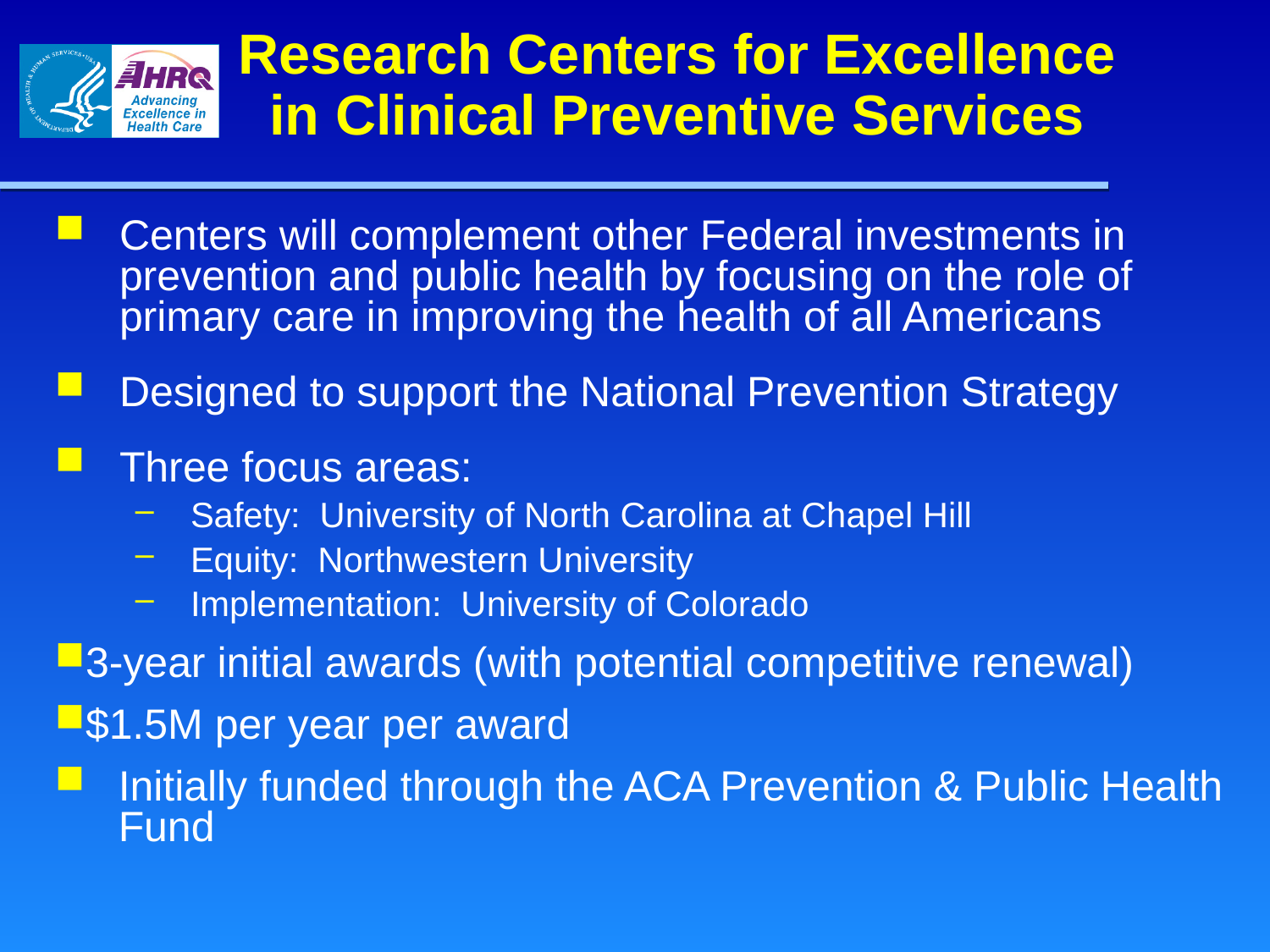

# Research Centers for Excellence in Clinical Preventive Services
Centers will complement other Federal investments in prevention and public health by focusing on the role of primary care in improving the health of all Americans

Designed to support the National Prevention Strategy

Three focus areas:
Safety:  University of North Carolina at Chapel Hill
Equity:  Northwestern University
Implementation:  University of Colorado
3-year initial awards (with potential competitive renewal)
$1.5M per year per award
Initially funded through the ACA Prevention & Public Health Fund